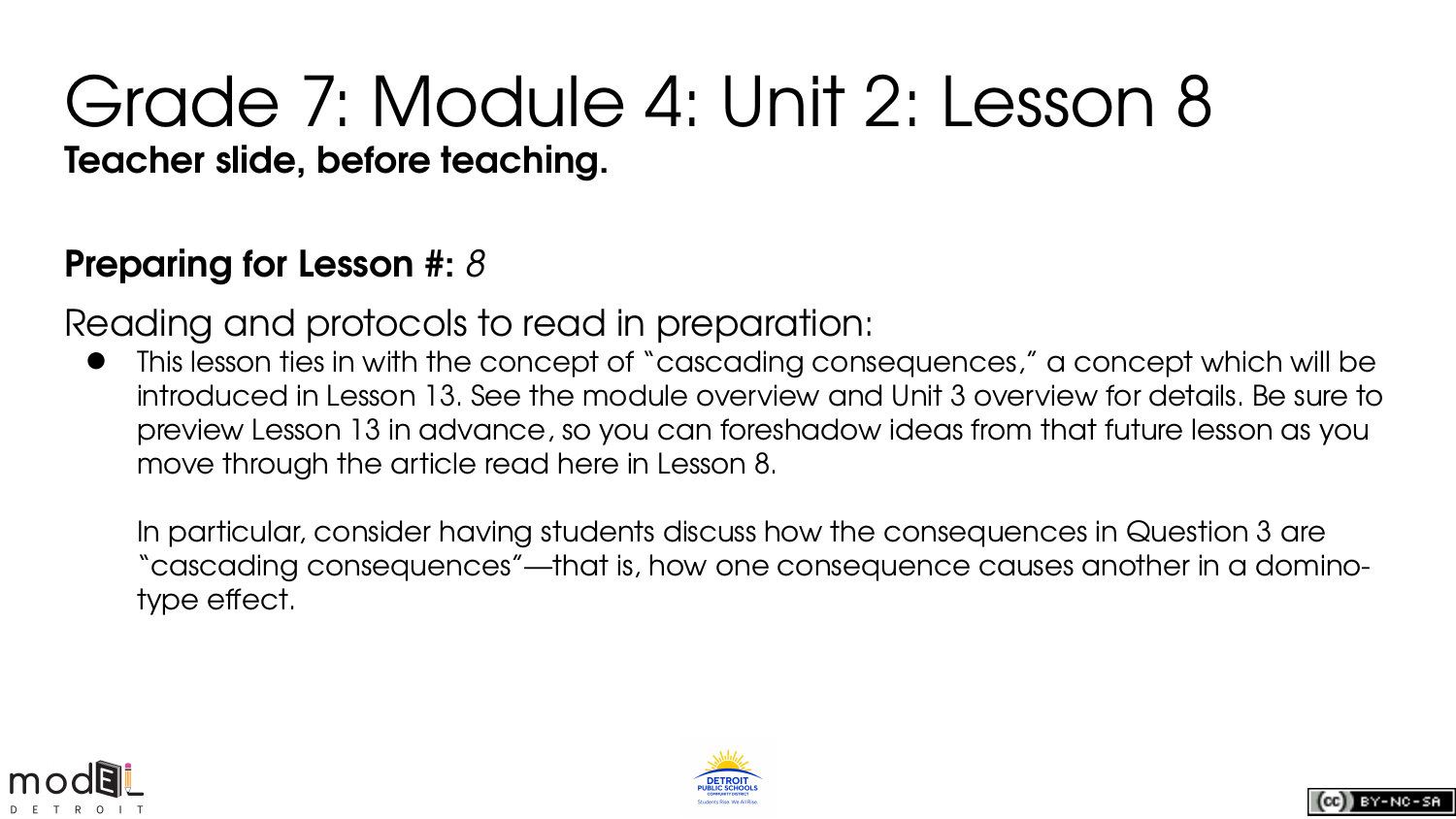

Grade 7: Module 4: Unit 2: Lesson 8
Teacher slide, before teaching.

Preparing for Lesson #: 8
Reading and protocols to read in preparation:
This lesson ties in with the concept of “cascading consequences,” a concept which will be introduced in Lesson 13. See the module overview and Unit 3 overview for details. Be sure to preview Lesson 13 in advance, so you can foreshadow ideas from that future lesson as you move through the article read here in Lesson 8.

In particular, consider having students discuss how the consequences in Question 3 are “cascading consequences”—that is, how one consequence causes another in a domino-type effect.